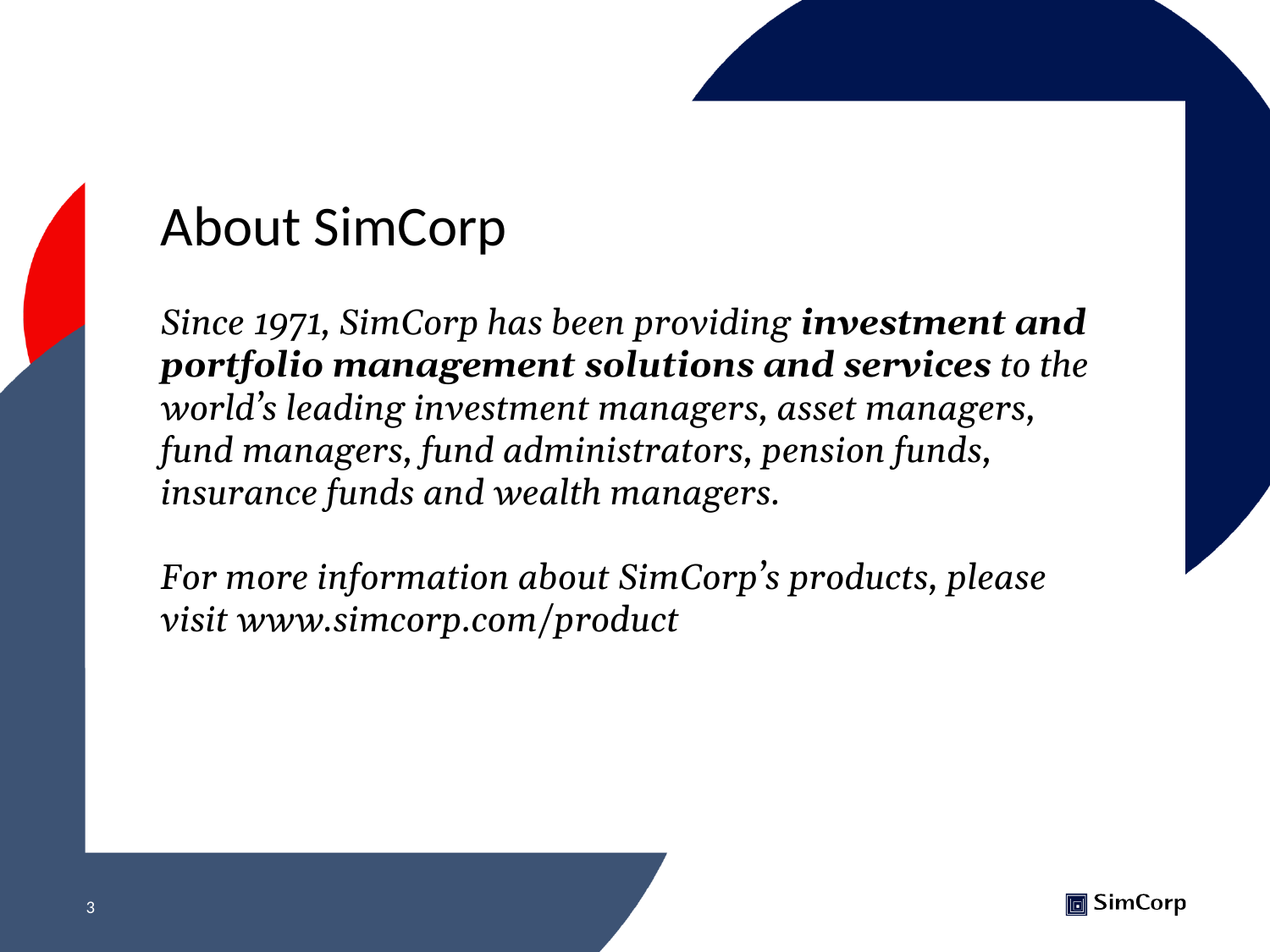

About SimCorp

Since 1971, SimCorp has been providing investment and portfolio management solutions and services to the world’s leading investment managers, asset managers, fund managers, fund administrators, pension funds, insurance funds and wealth managers.

For more information about SimCorp’s products, please visit www.simcorp.com/product
3